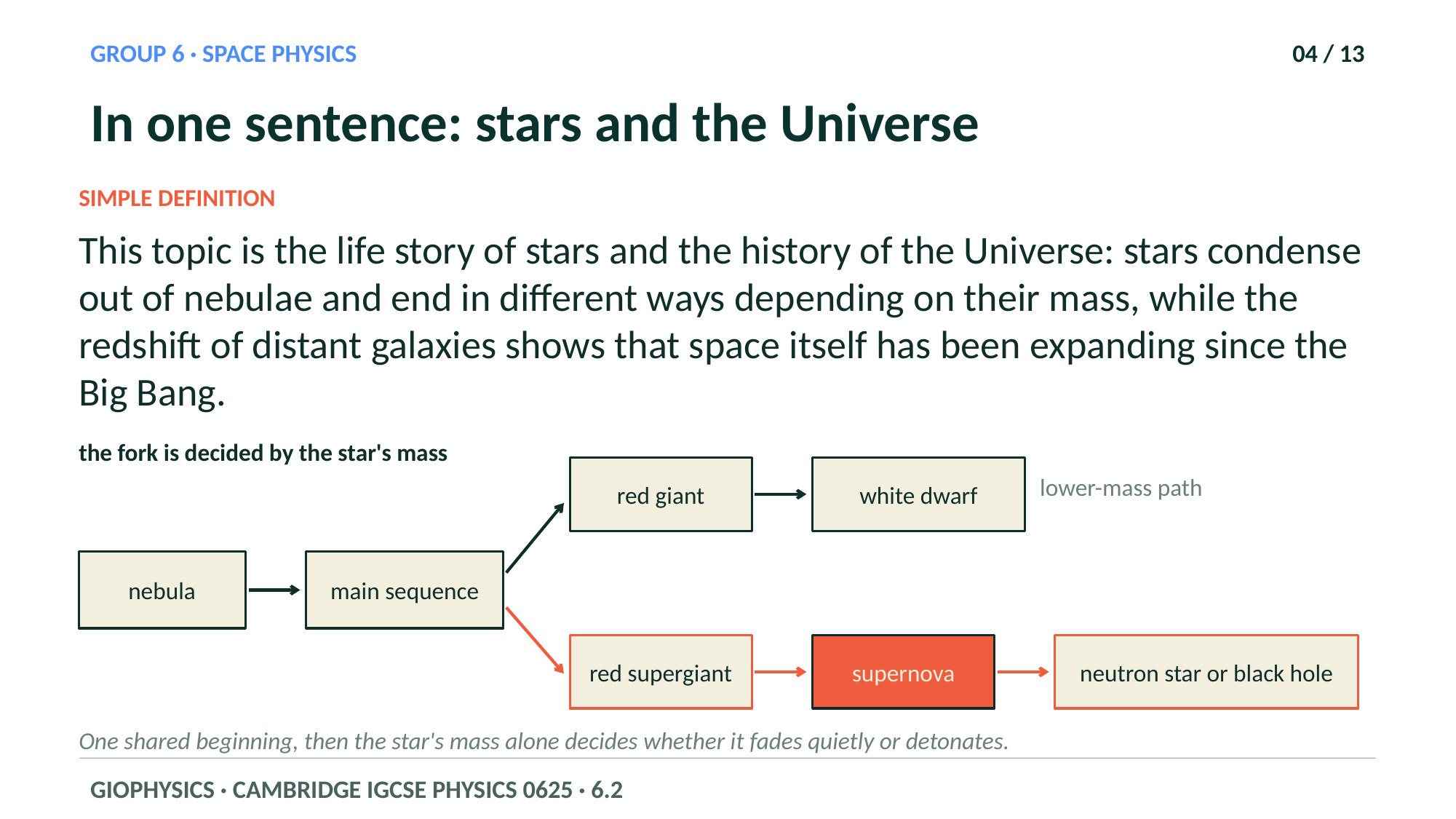

GROUP 6 · SPACE PHYSICS
04 / 13
In one sentence: stars and the Universe
SIMPLE DEFINITION
This topic is the life story of stars and the history of the Universe: stars condense out of nebulae and end in different ways depending on their mass, while the redshift of distant galaxies shows that space itself has been expanding since the Big Bang.
the fork is decided by the star's mass
red giant
white dwarf
lower-mass path
nebula
main sequence
red supergiant
supernova
neutron star or black hole
One shared beginning, then the star's mass alone decides whether it fades quietly or detonates.

GIOPHYSICS · CAMBRIDGE IGCSE PHYSICS 0625 · 6.2